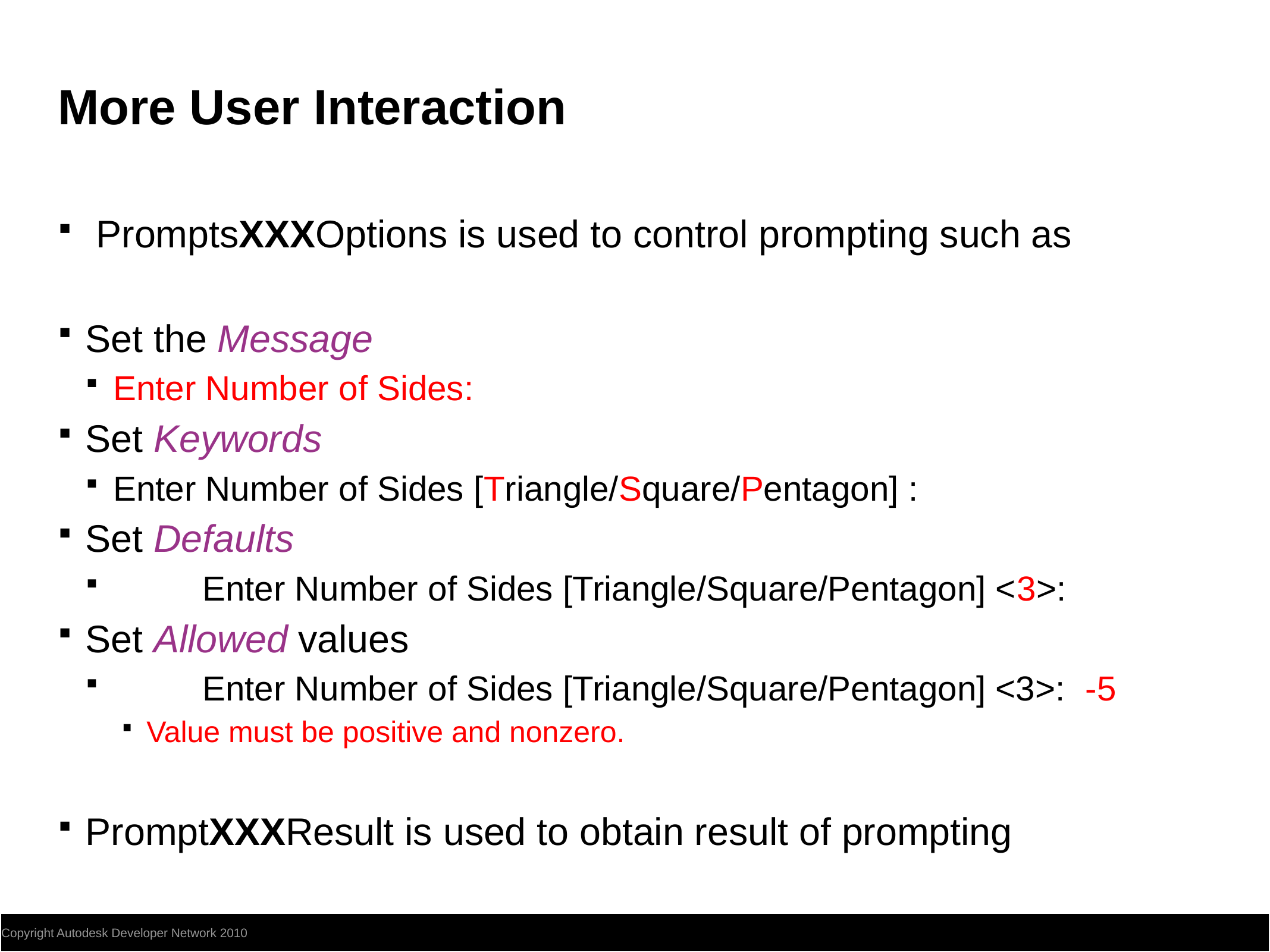

# More User Interaction
 PromptsXXXOptions is used to control prompting such as

Set the Message
Enter Number of Sides:
Set Keywords
Enter Number of Sides [Triangle/Square/Pentagon] :
Set Defaults
	Enter Number of Sides [Triangle/Square/Pentagon] <3>:
Set Allowed values
	Enter Number of Sides [Triangle/Square/Pentagon] <3>:  -5
Value must be positive and nonzero.

PromptXXXResult is used to obtain result of prompting